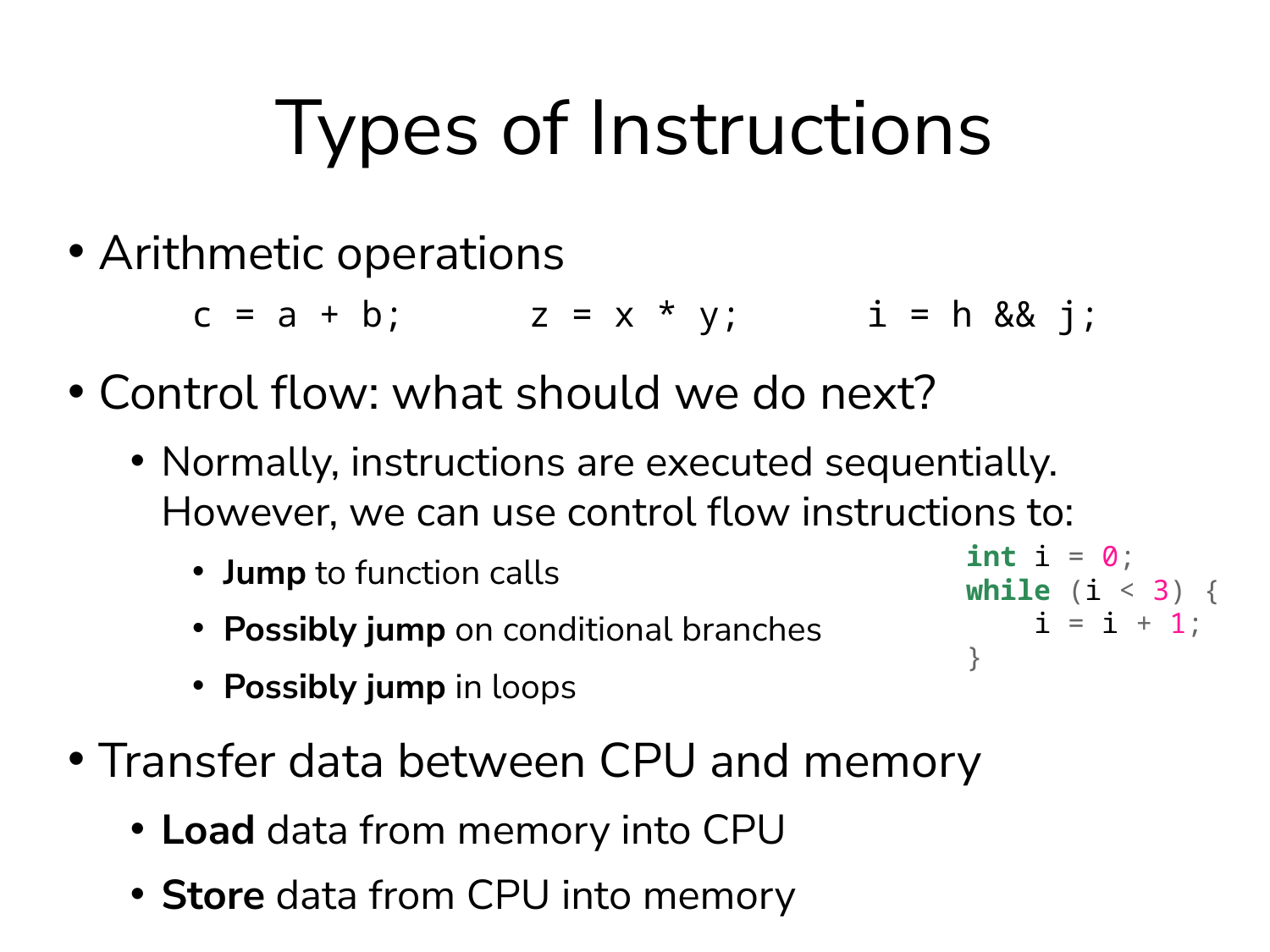

# Types of Instructions
Arithmetic operations
Control flow: what should we do next?
Normally, instructions are executed sequentially. However, we can use control flow instructions to:
Jump to function calls
Possibly jump on conditional branches
Possibly jump in loops
Transfer data between CPU and memory
Load data from memory into CPU
Store data from CPU into memory
c = a + b;
z = x * y;
i = h && j;
int i = 0;
while (i < 3) {
    i = i + 1;
}